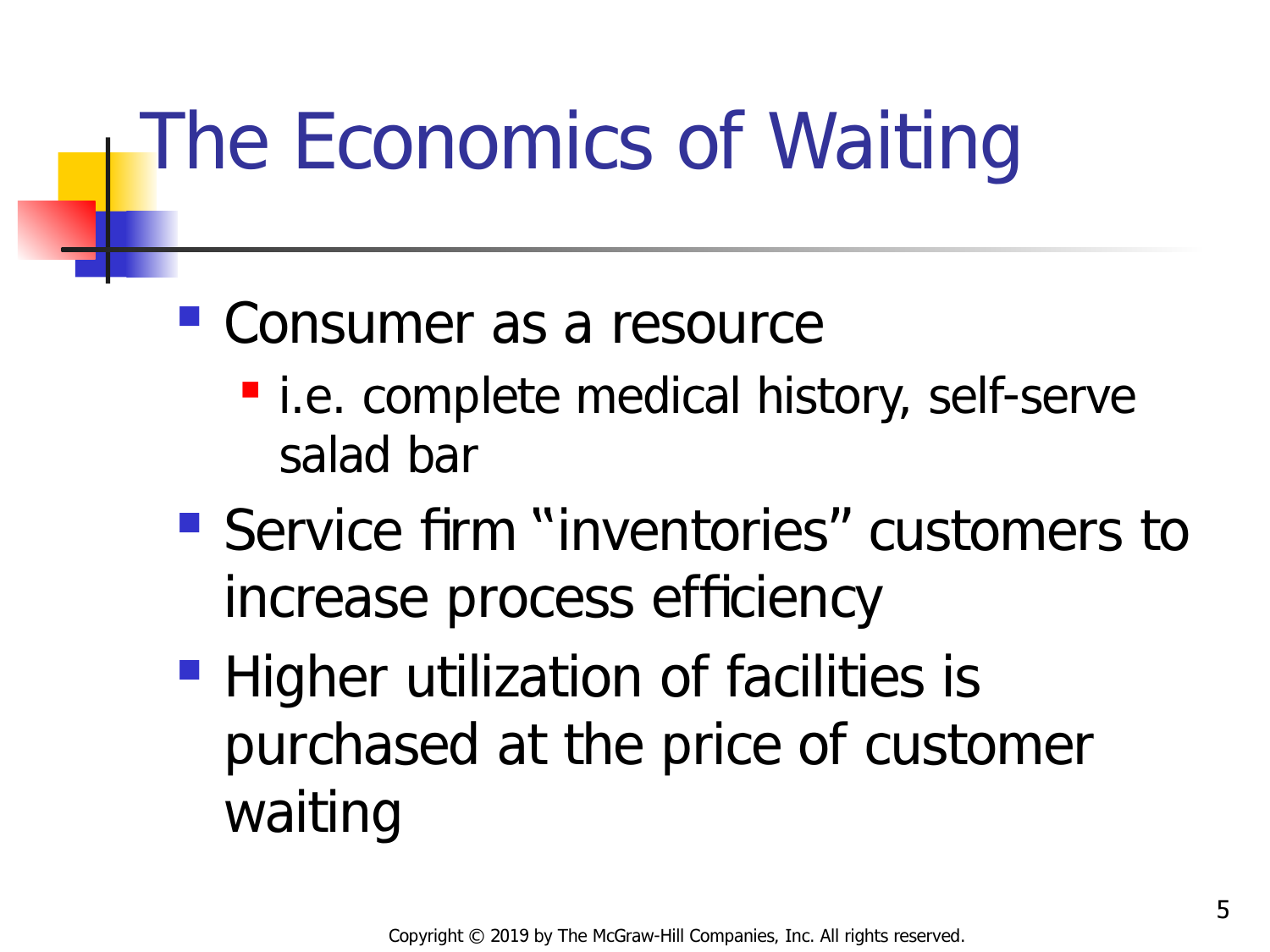

# The Economics of Waiting
Consumer as a resource
i.e. complete medical history, self-serve salad bar
Service firm “inventories” customers to increase process efficiency
Higher utilization of facilities is purchased at the price of customer waiting

5
Copyright © 2019 by The McGraw-Hill Companies, Inc. All rights reserved.